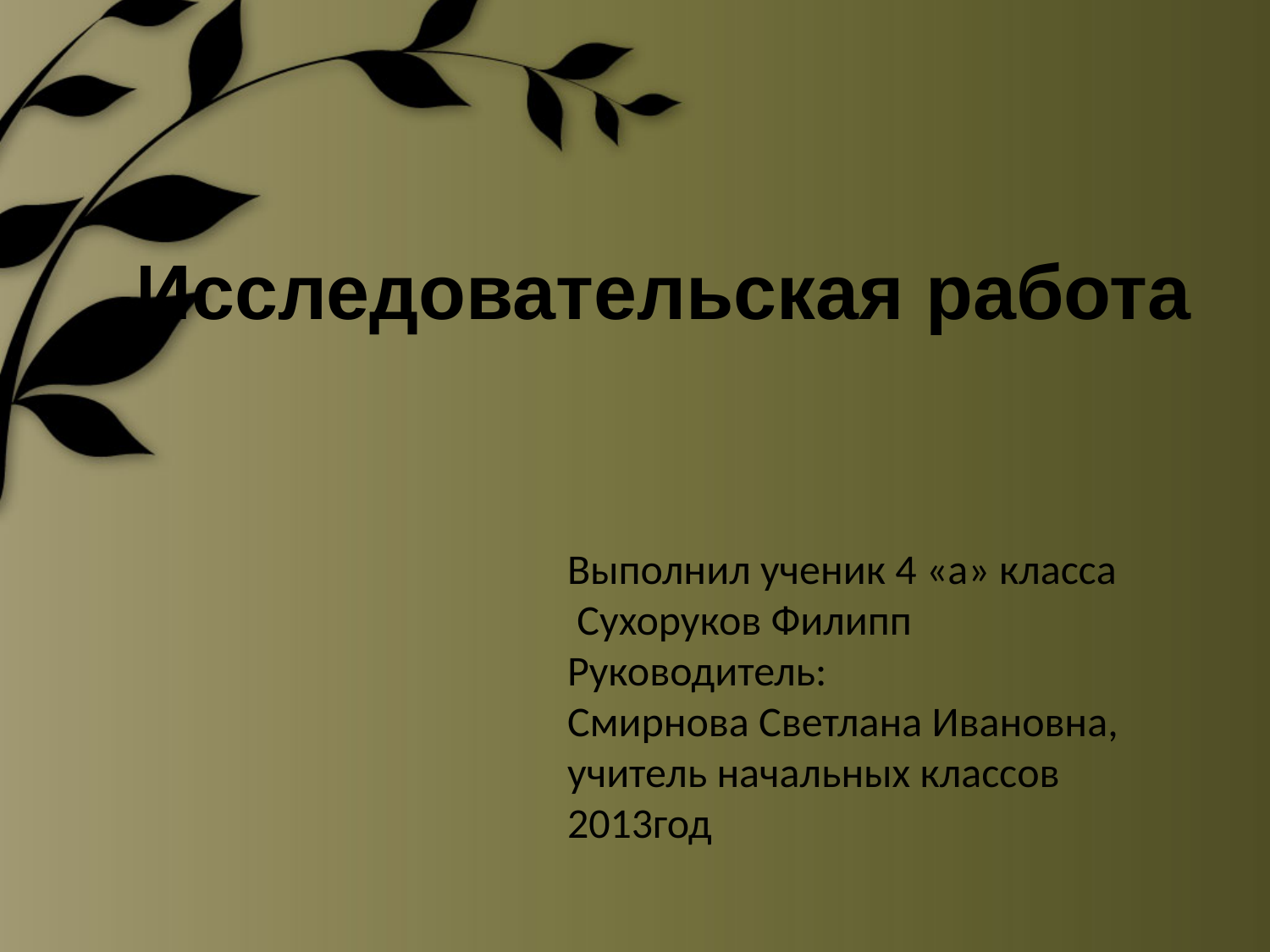

Исследовательская работа
Выполнил ученик 4 «а» класса
 Сухоруков Филипп
Руководитель:
Смирнова Светлана Ивановна, учитель начальных классов
2013год